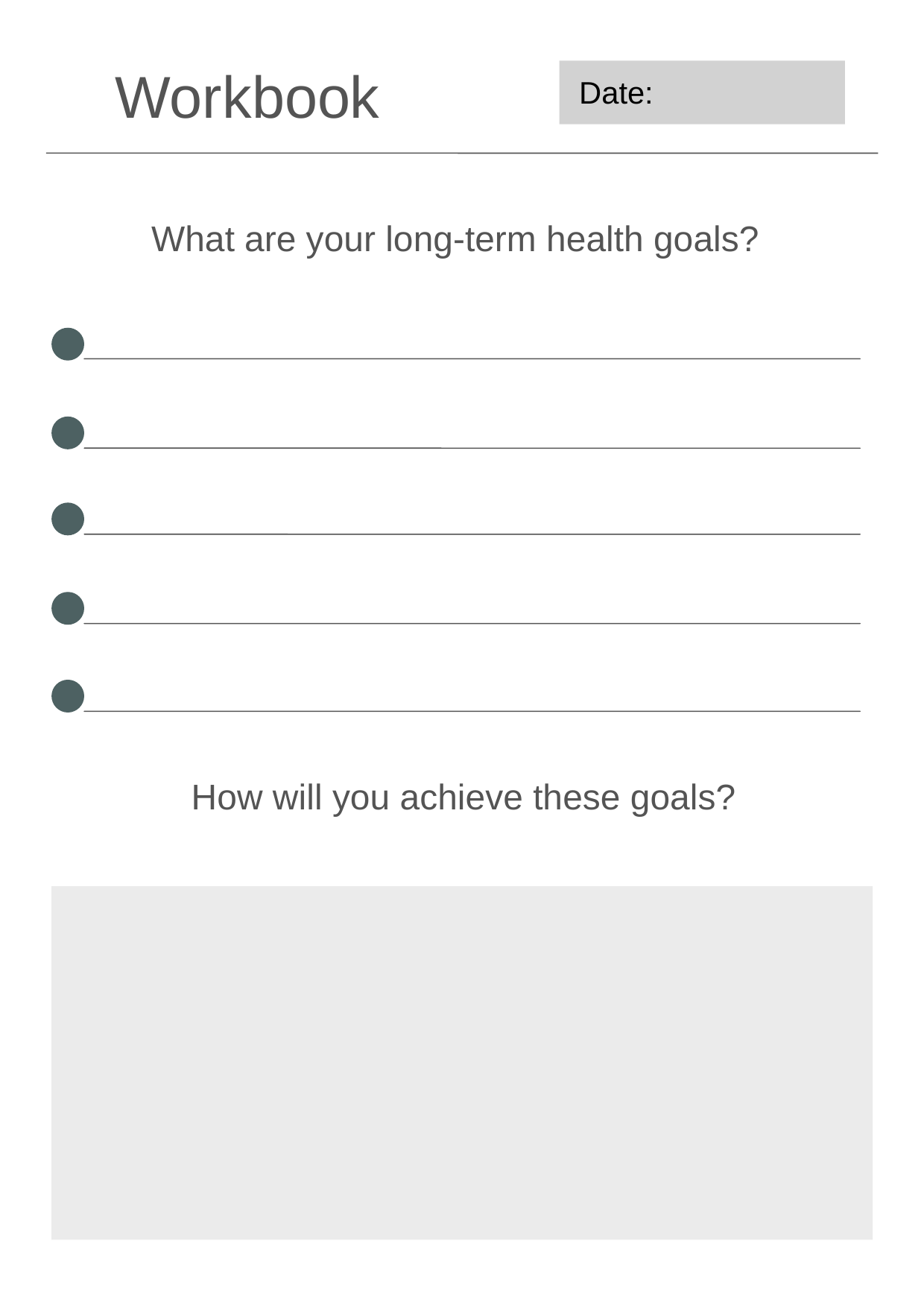

Workbook

Date:

What are your long-term health goals?

How will you achieve these goals?